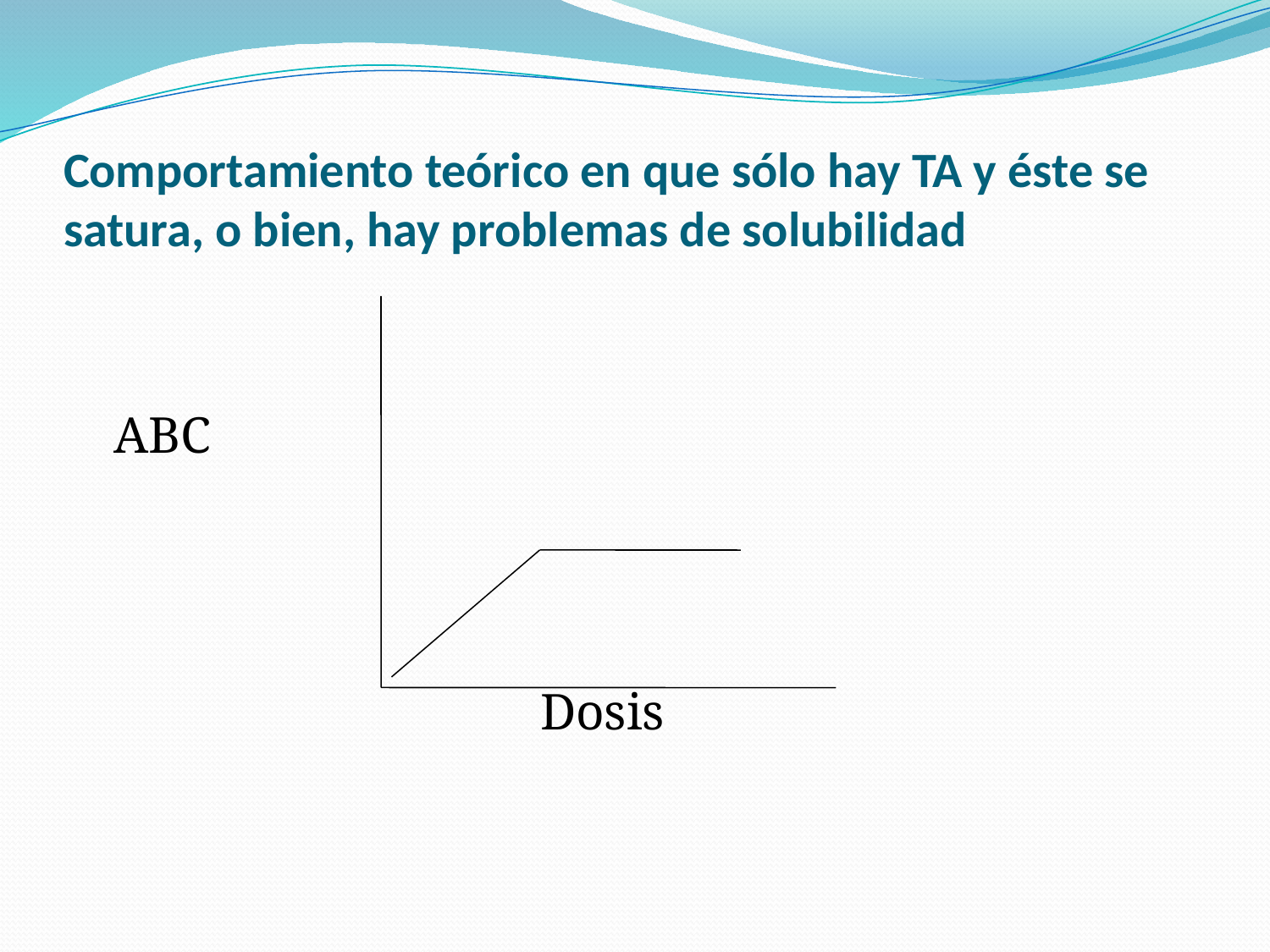

Comportamiento teórico en que sólo hay TA y éste se satura, o bien, hay problemas de solubilidad

ABC

                                 Dosis